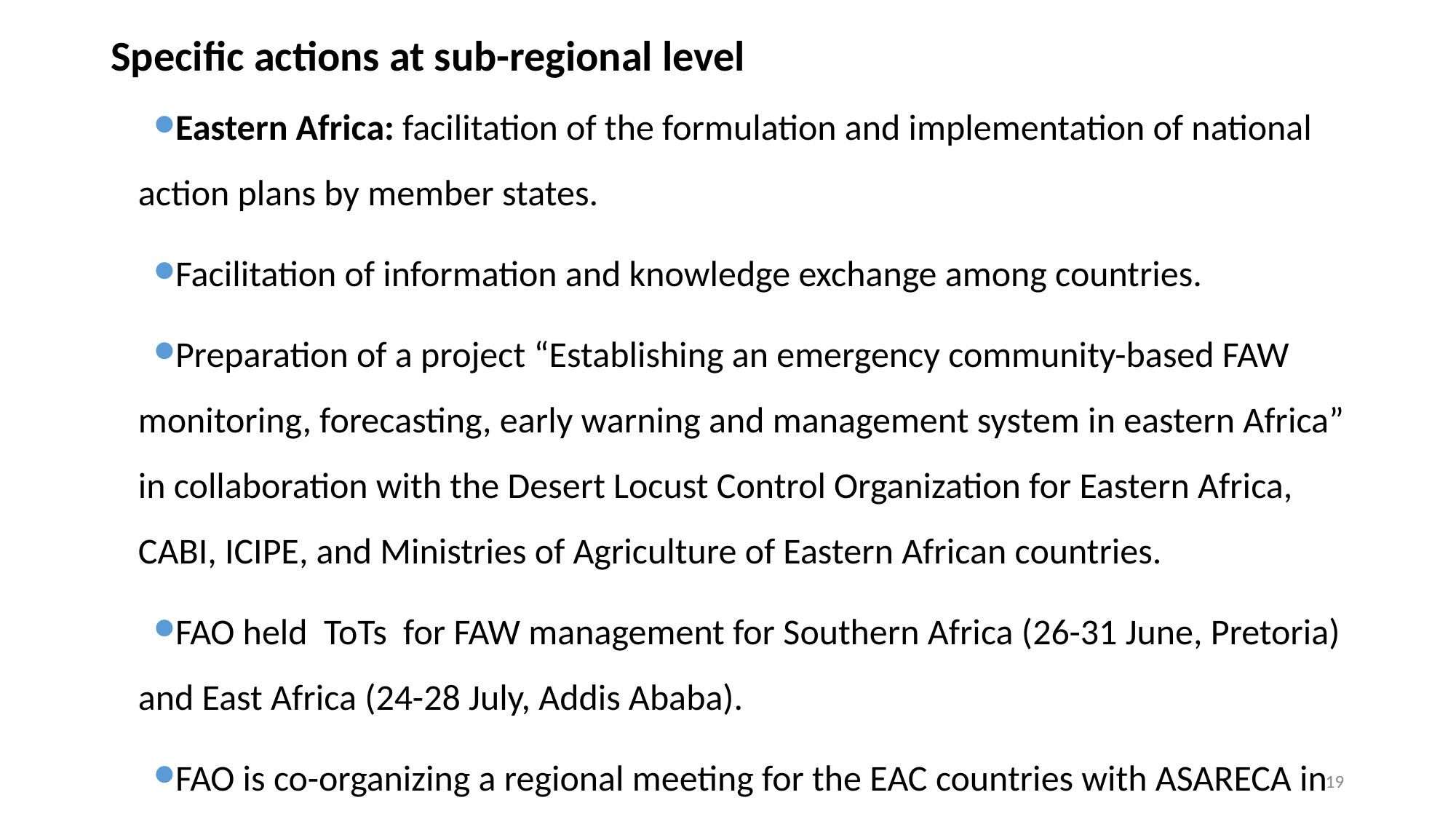

# Specific actions at sub-regional level
Eastern Africa: facilitation of the formulation and implementation of national action plans by member states.
Facilitation of information and knowledge exchange among countries.
Preparation of a project “Establishing an emergency community-based FAW monitoring, forecasting, early warning and management system in eastern Africa” in collaboration with the Desert Locust Control Organization for Eastern Africa, CABI, ICIPE, and Ministries of Agriculture of Eastern African countries.
FAO held  ToTs  for FAW management for Southern Africa (26-31 June, Pretoria) and East Africa (24-28 July, Addis Ababa).
FAO is co-organizing a regional meeting for the EAC countries with ASARECA in September 2017 in Kampala, Uganda.
19